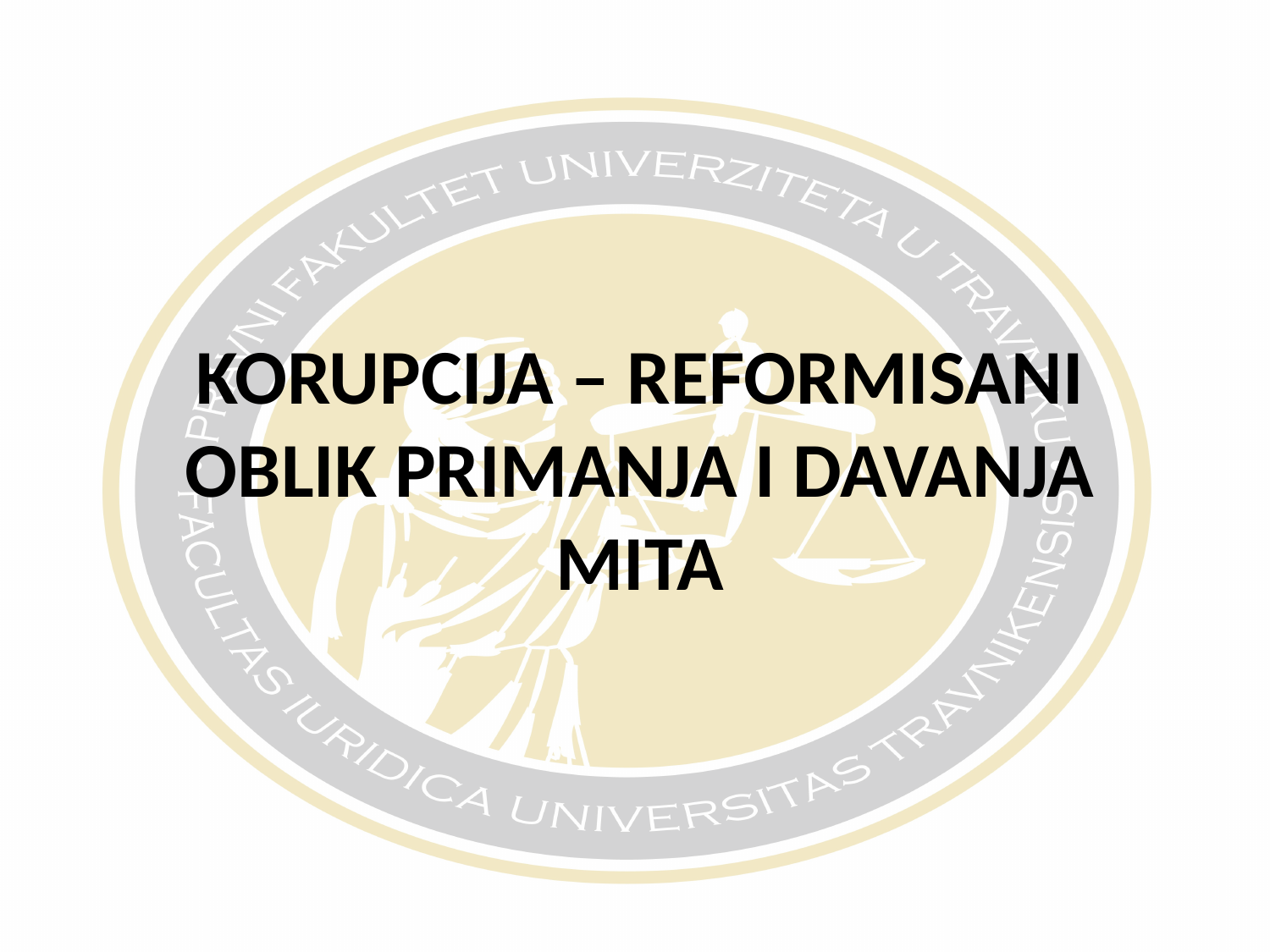

KORUPCIJA – REFORMISANI OBLIK PRIMANJA I DAVANJA MITA
#